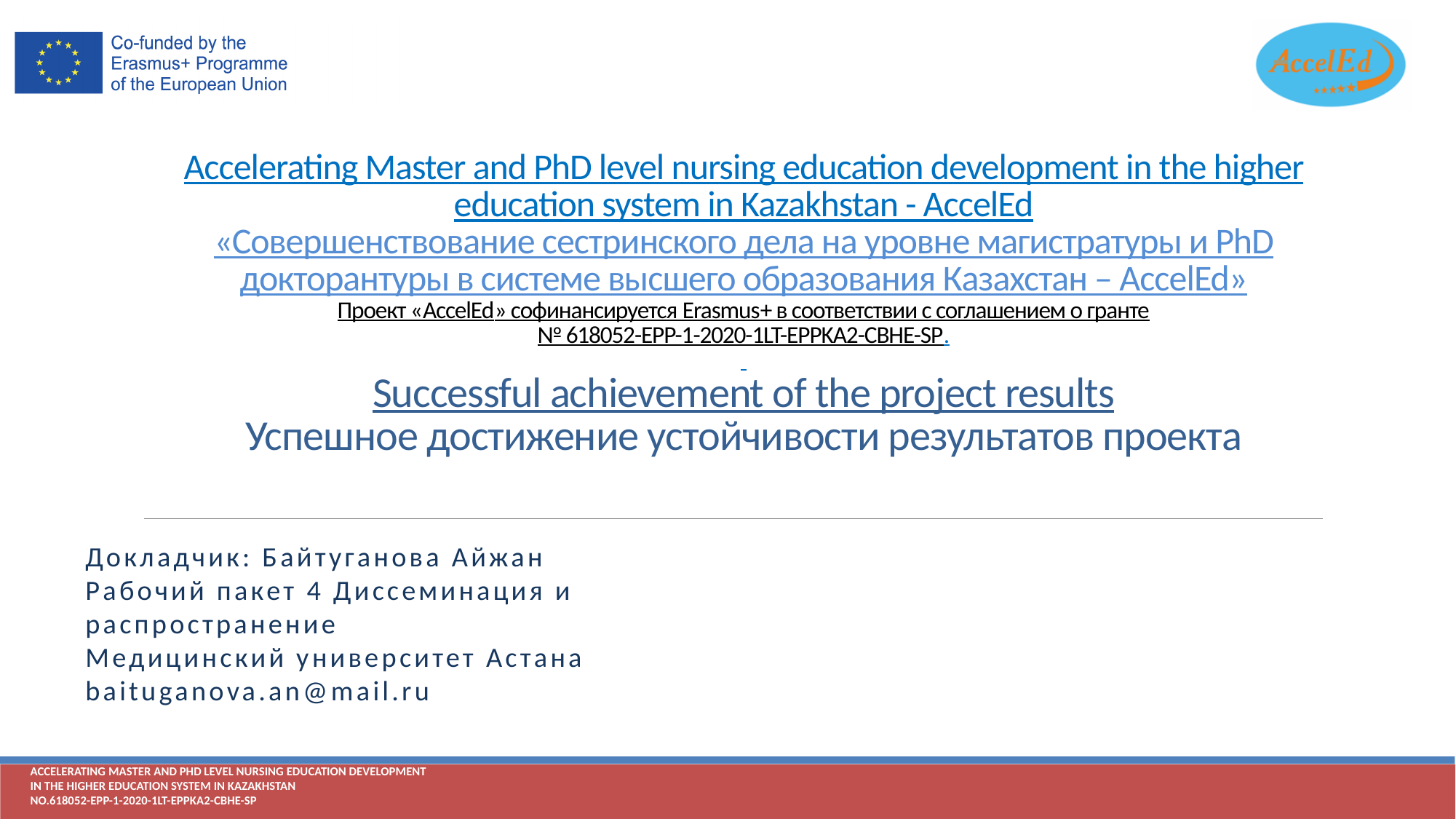

# Accelerating Master and PhD level nursing education development in the higher education system in Kazakhstan - AccelEd «Совершенствование сестринского дела на уровне магистратуры и PhD докторантуры в системе высшего образования Казахстан – AccelEd» Проект «AccelEd» софинансируется Erasmus+ в соответствии с соглашением о гранте № 618052-EPP-1-2020-1LT-EPPKA2-CBHE-SP.   Successful achievement of the project results Успешное достижение устойчивости результатов проекта
Докладчик: Байтуганова Айжан
Рабочий пакет 4 Диссеминация и распространение
Медицинский университет Астана
baituganova.an@mail.ru